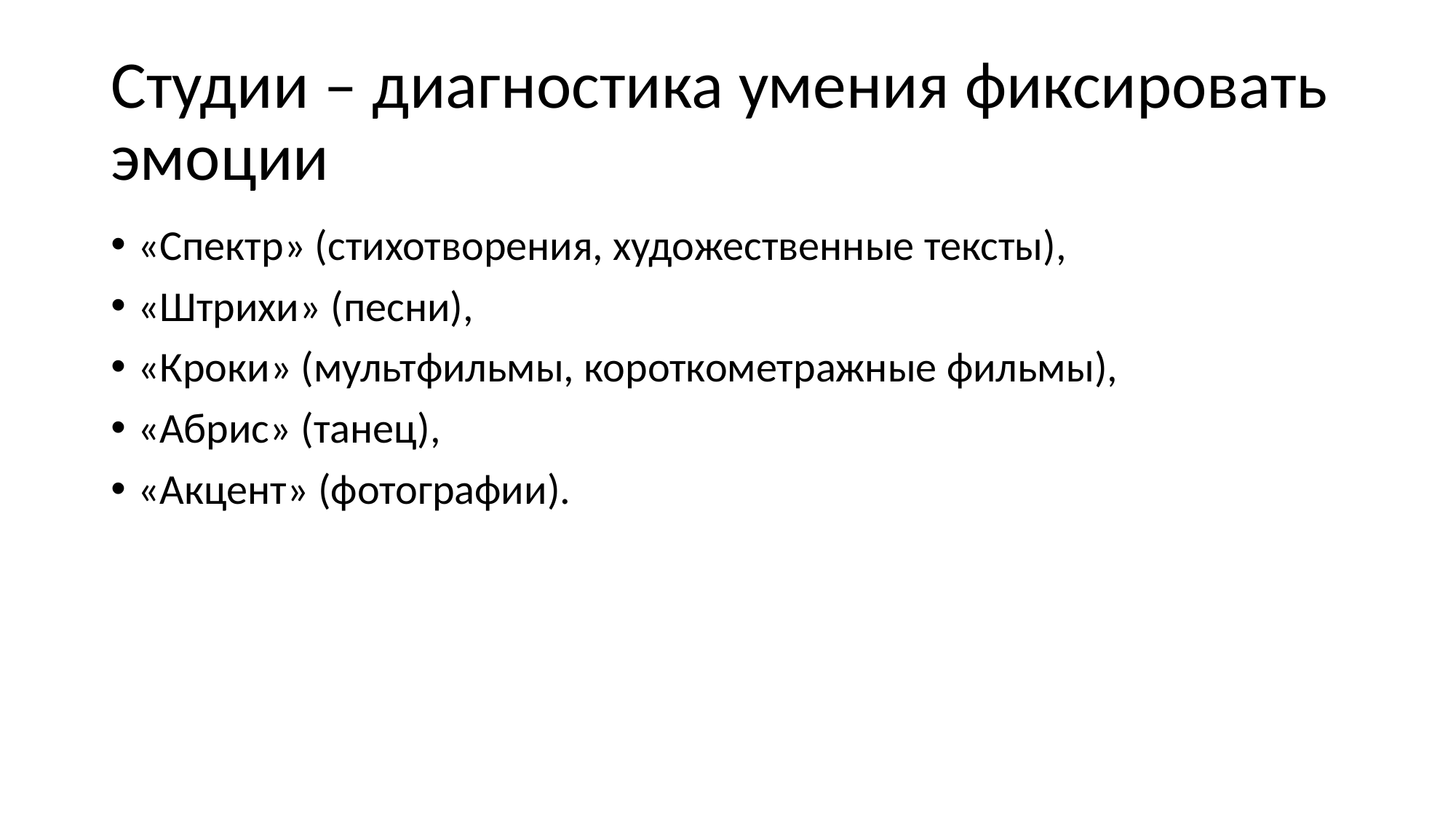

# Студии – диагностика умения фиксировать эмоции
«Спектр» (стихотворения, художественные тексты),
«Штрихи» (песни),
«Кроки» (мультфильмы, короткометражные фильмы),
«Абрис» (танец),
«Акцент» (фотографии).